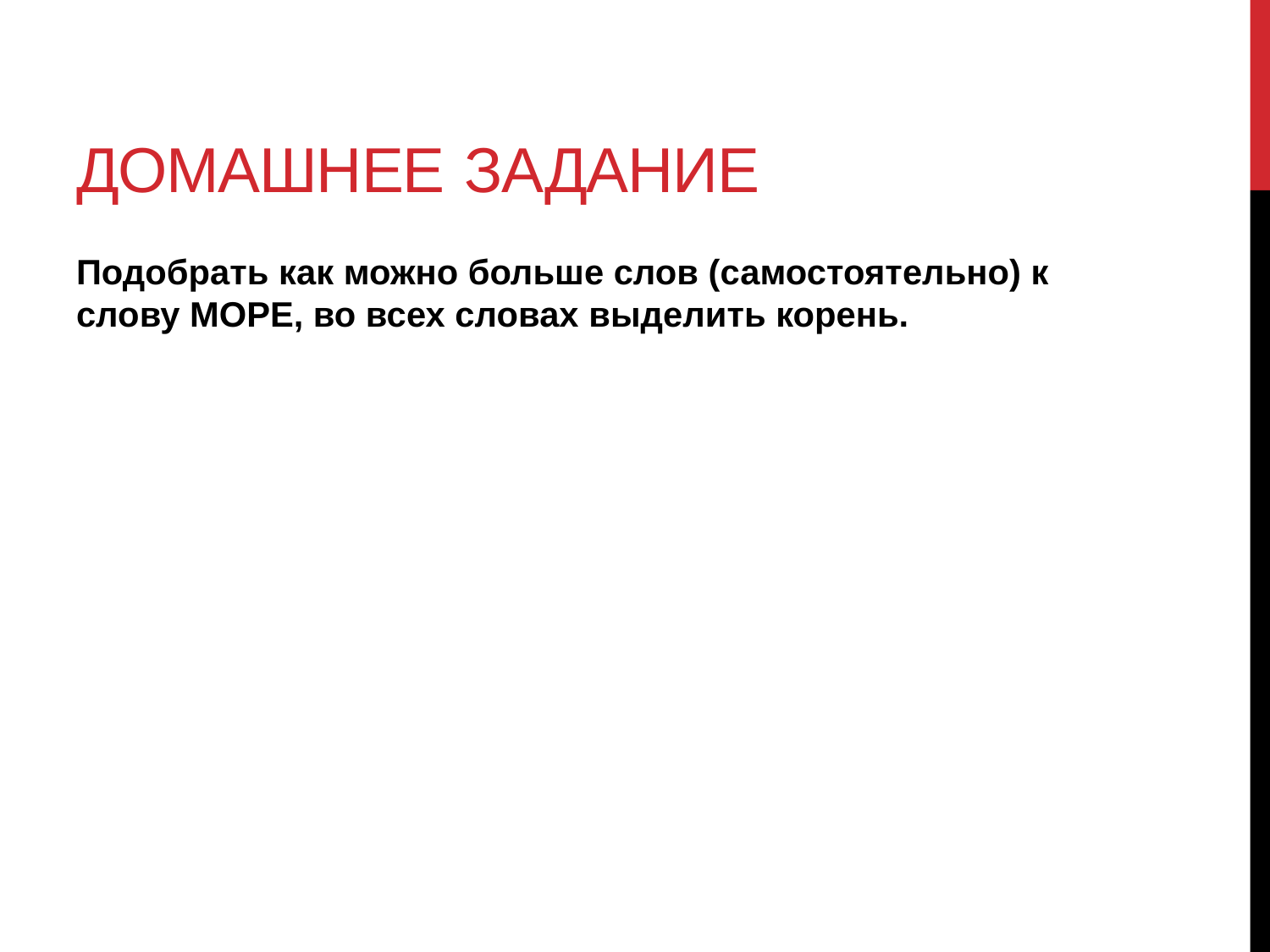

# Домашнее задание
Подобрать как можно больше слов (самостоятельно) к слову МОРЕ, во всех словах выделить корень.